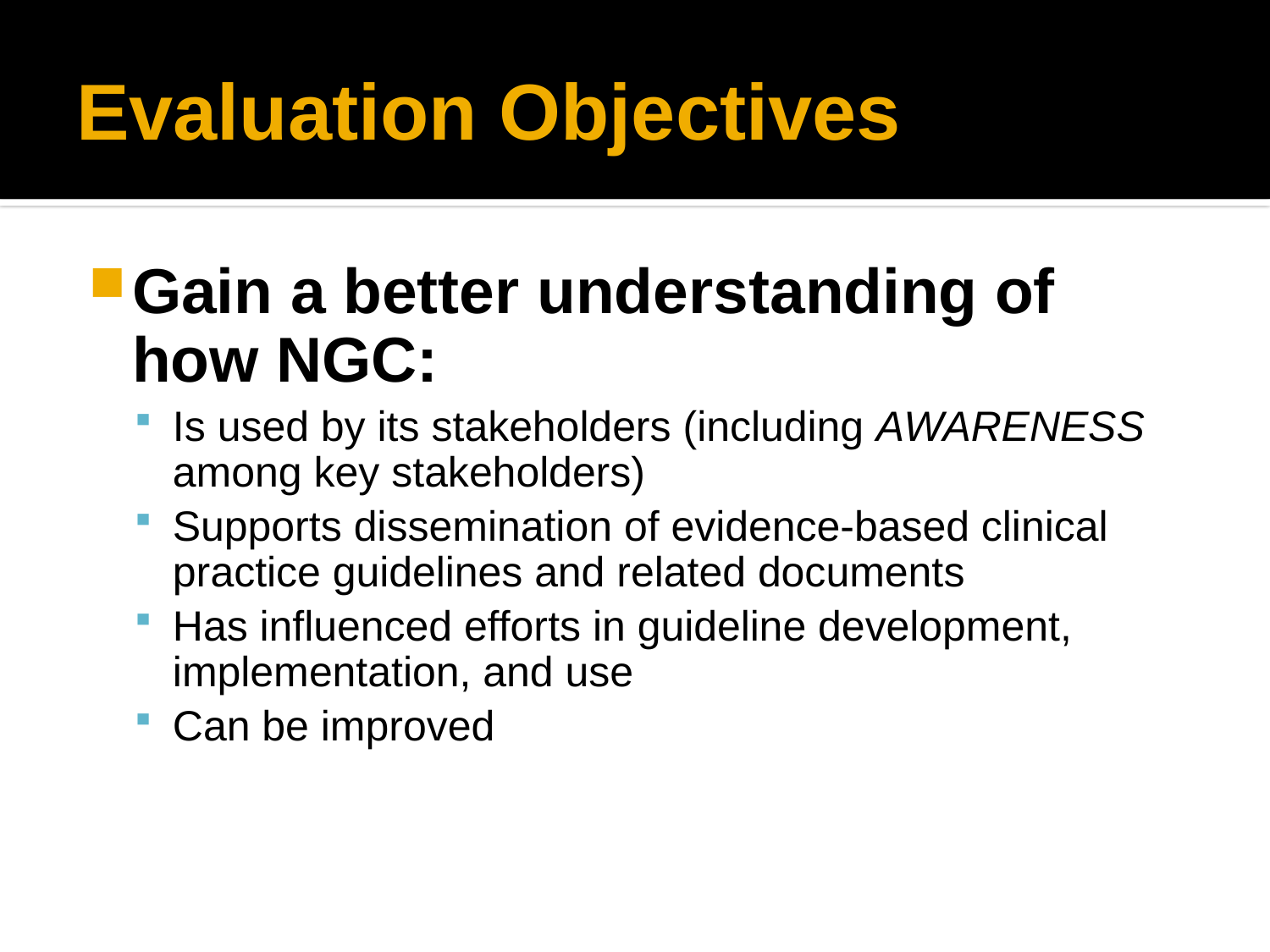

# Evaluation Objectives
Gain a better understanding of how NGC:
Is used by its stakeholders (including AWARENESS among key stakeholders)
Supports dissemination of evidence-based clinical practice guidelines and related documents
Has influenced efforts in guideline development, implementation, and use
Can be improved